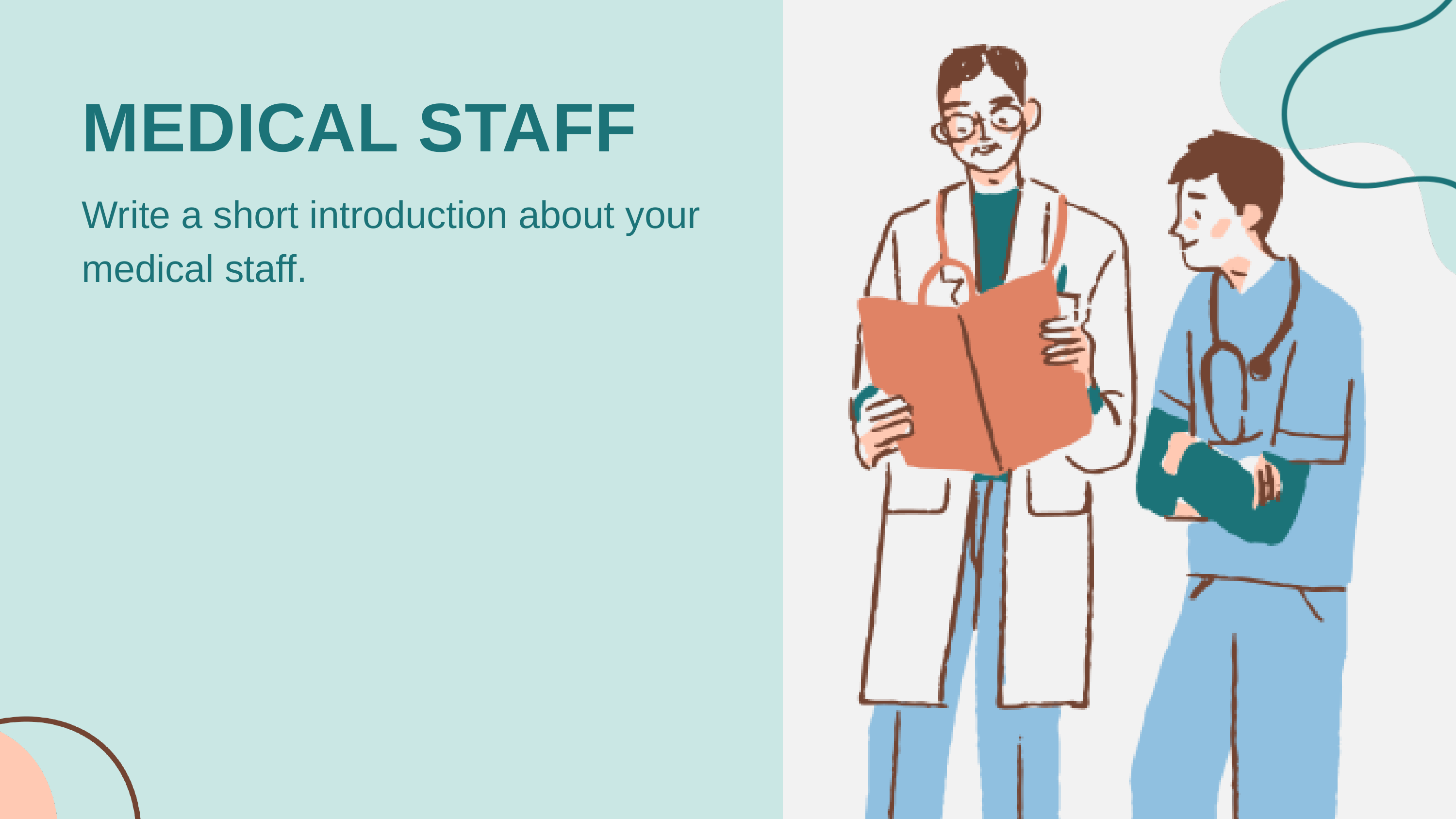

MEDICAL STAFF
Write a short introduction about your medical staff.